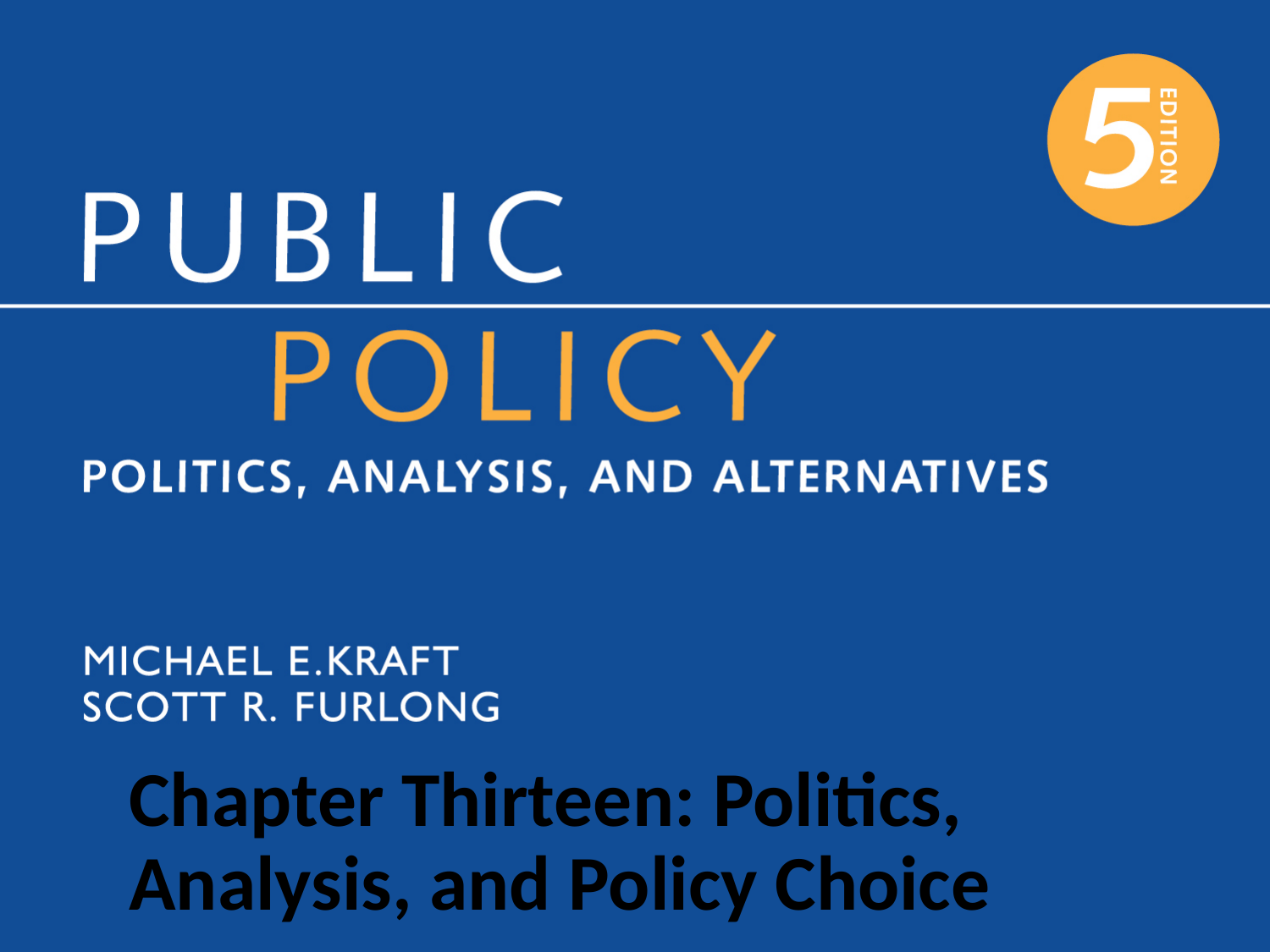

# Chapter Thirteen: Politics, Analysis, and Policy Choice